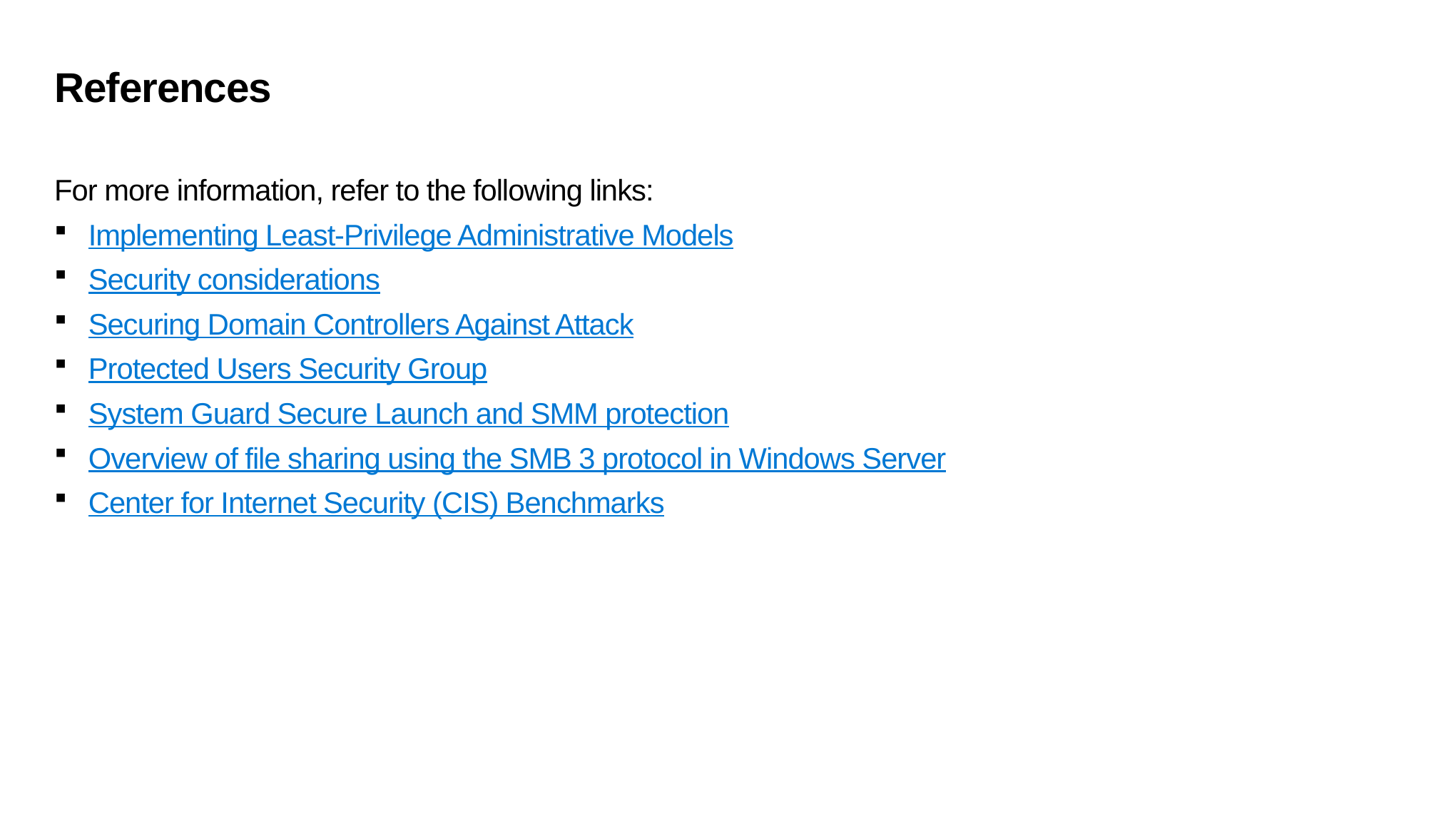

# References
For more information, refer to the following links:
Implementing Least-Privilege Administrative Models
Security considerations
Securing Domain Controllers Against Attack
Protected Users Security Group
System Guard Secure Launch and SMM protection
Overview of file sharing using the SMB 3 protocol in Windows Server
Center for Internet Security (CIS) Benchmarks